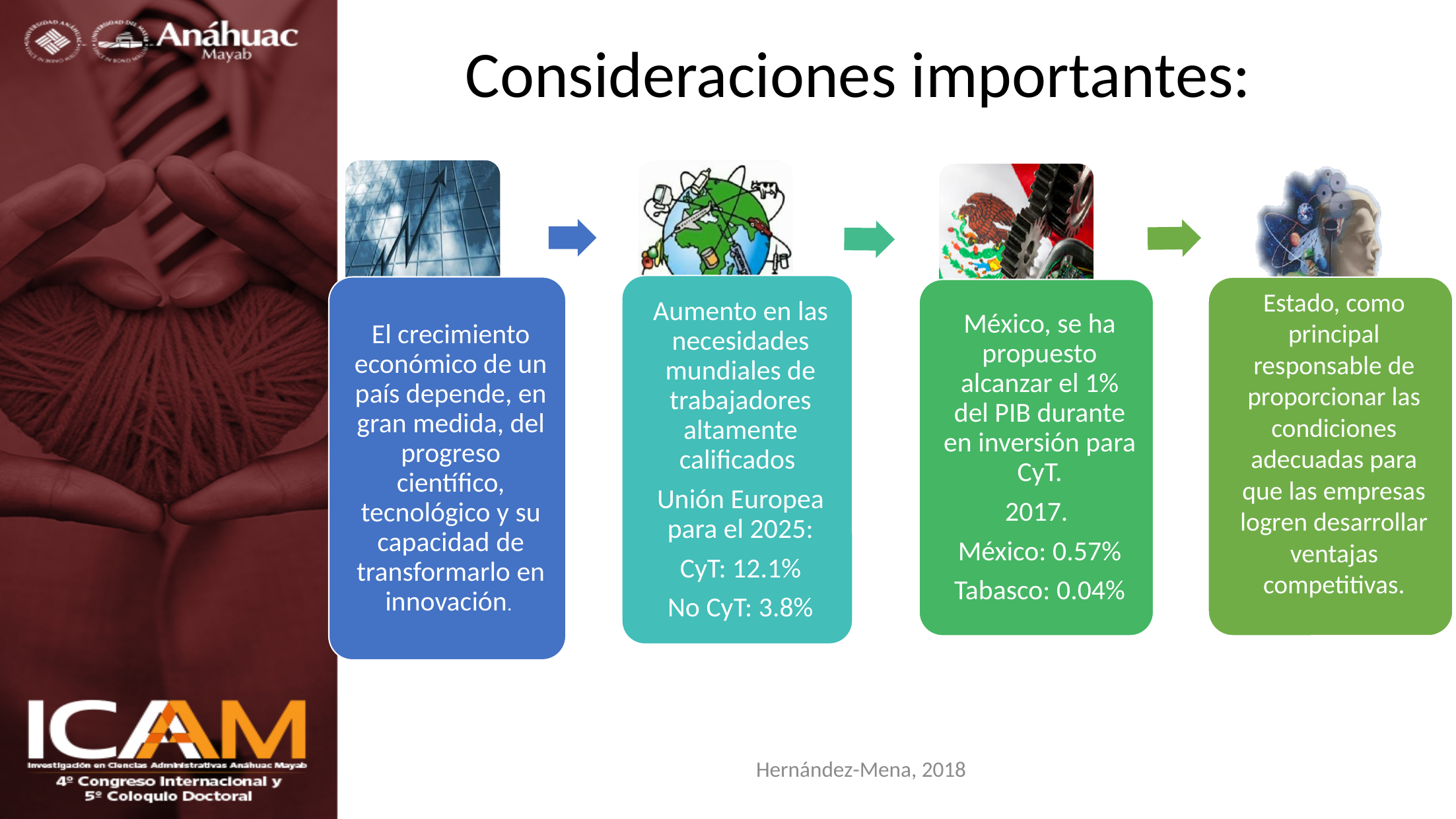

El crecimiento económico de un país depende, en gran medida, del progreso científico, tecnológico y su capacidad de transformarlo en innovación.

Aumento en las necesidades mundiales de trabajadores altamente calificados
Unión Europea para el 2025:
 CyT: 12.1%
No CyT: 3.8%

México, se ha propuesto alcanzar el 1% del PIB durante en inversión para CyT.
2017.
México: 0.57%
Tabasco: 0.04%

Estado, como principal responsable de proporcionar las condiciones adecuadas para que las empresas logren desarrollar ventajas competitivas.

# Consideraciones importantes:

Hernández-Mena, 2018